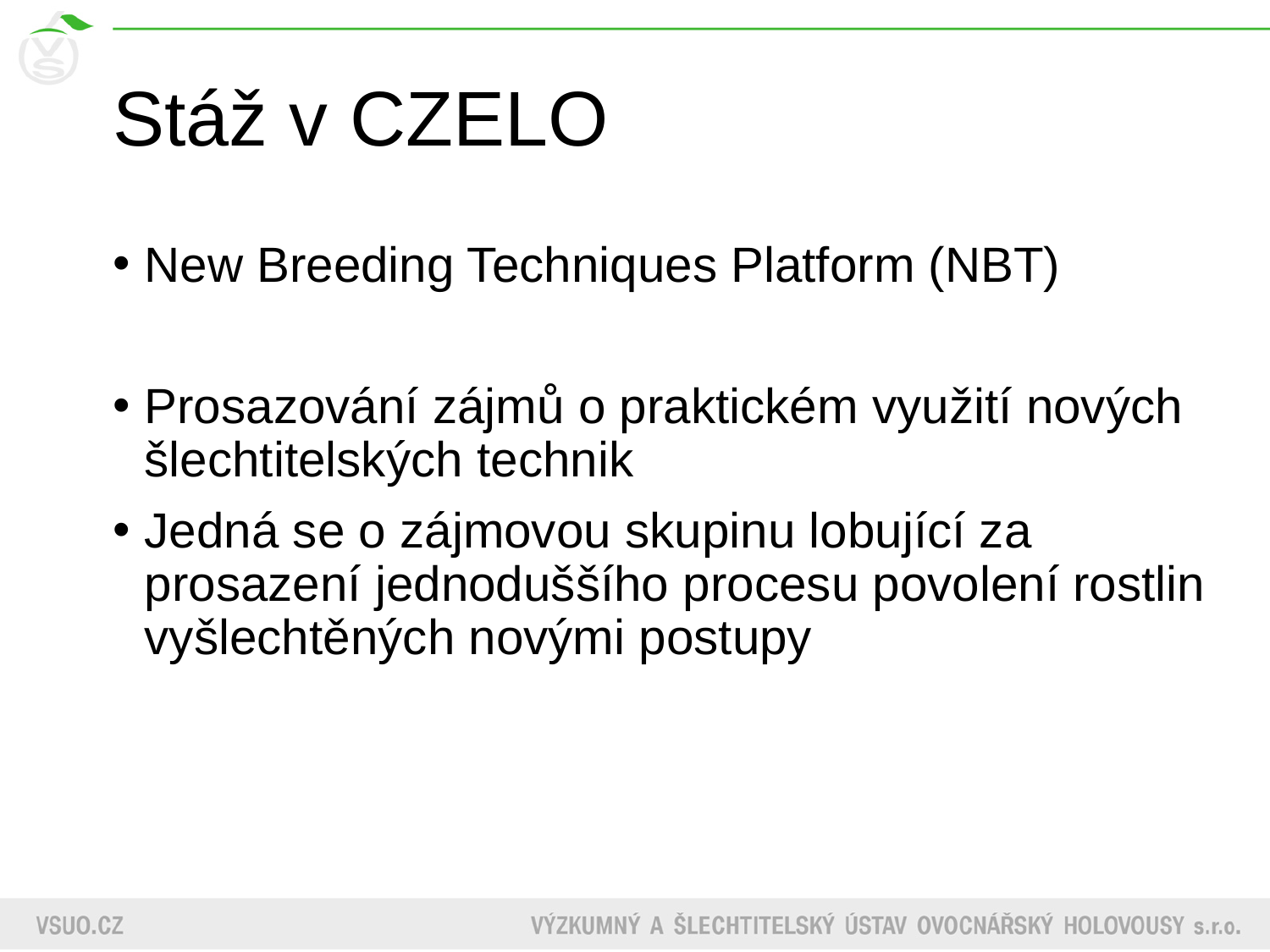

# Stáž v CZELO
New Breeding Techniques Platform (NBT)

Prosazování zájmů o praktickém využití nových šlechtitelských technik
Jedná se o zájmovou skupinu lobující za prosazení jednoduššího procesu povolení rostlin vyšlechtěných novými postupy